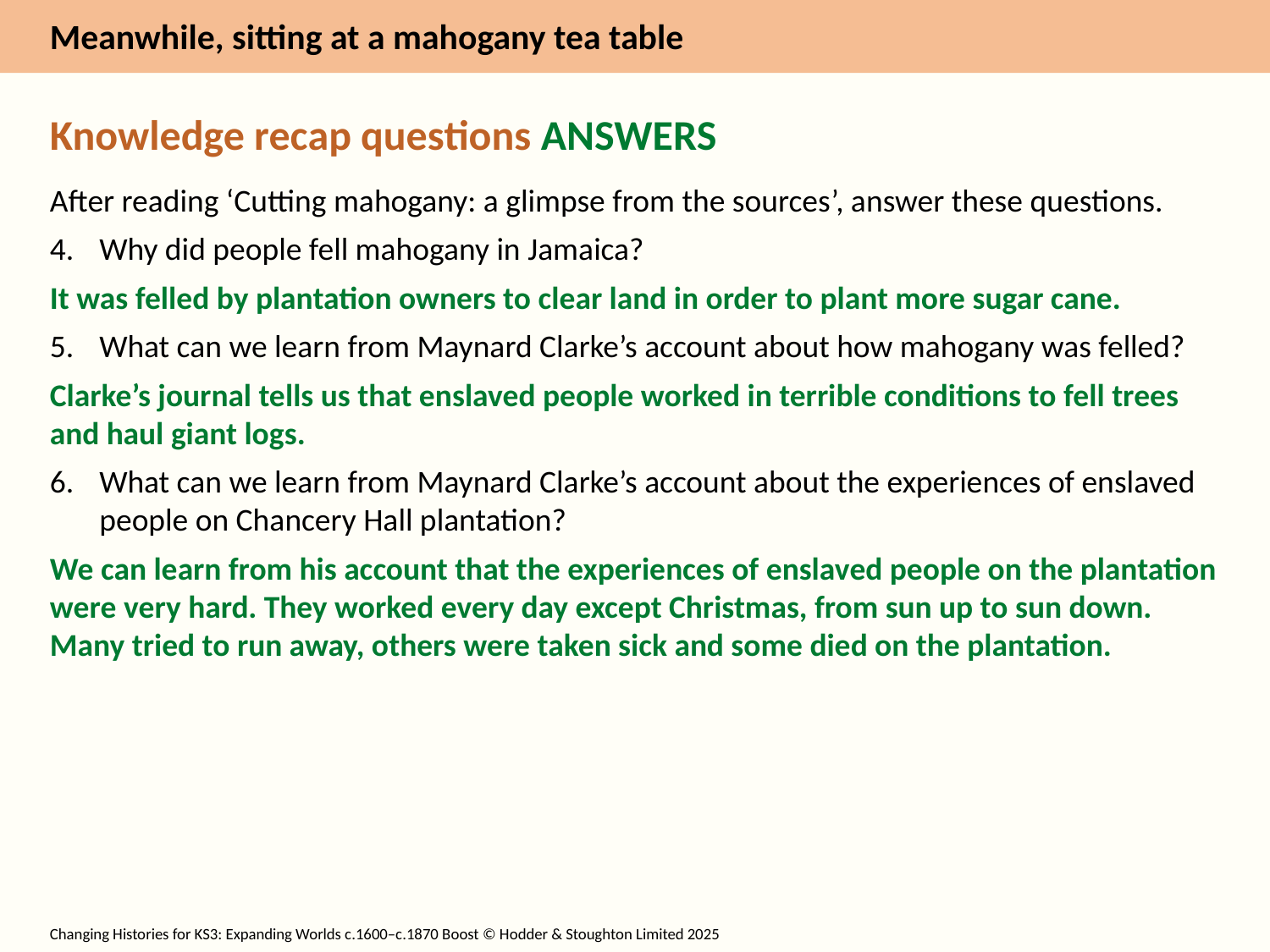

Knowledge recap questions ANSWERS
After reading ‘Cutting mahogany: a glimpse from the sources’, answer these questions.
4.	Why did people fell mahogany in Jamaica?
It was felled by plantation owners to clear land in order to plant more sugar cane.
5.	What can we learn from Maynard Clarke’s account about how mahogany was felled?
Clarke’s journal tells us that enslaved people worked in terrible conditions to fell trees and haul giant logs.
6.	What can we learn from Maynard Clarke’s account about the experiences of enslaved people on Chancery Hall plantation?
We can learn from his account that the experiences of enslaved people on the plantation were very hard. They worked every day except Christmas, from sun up to sun down. Many tried to run away, others were taken sick and some died on the plantation.